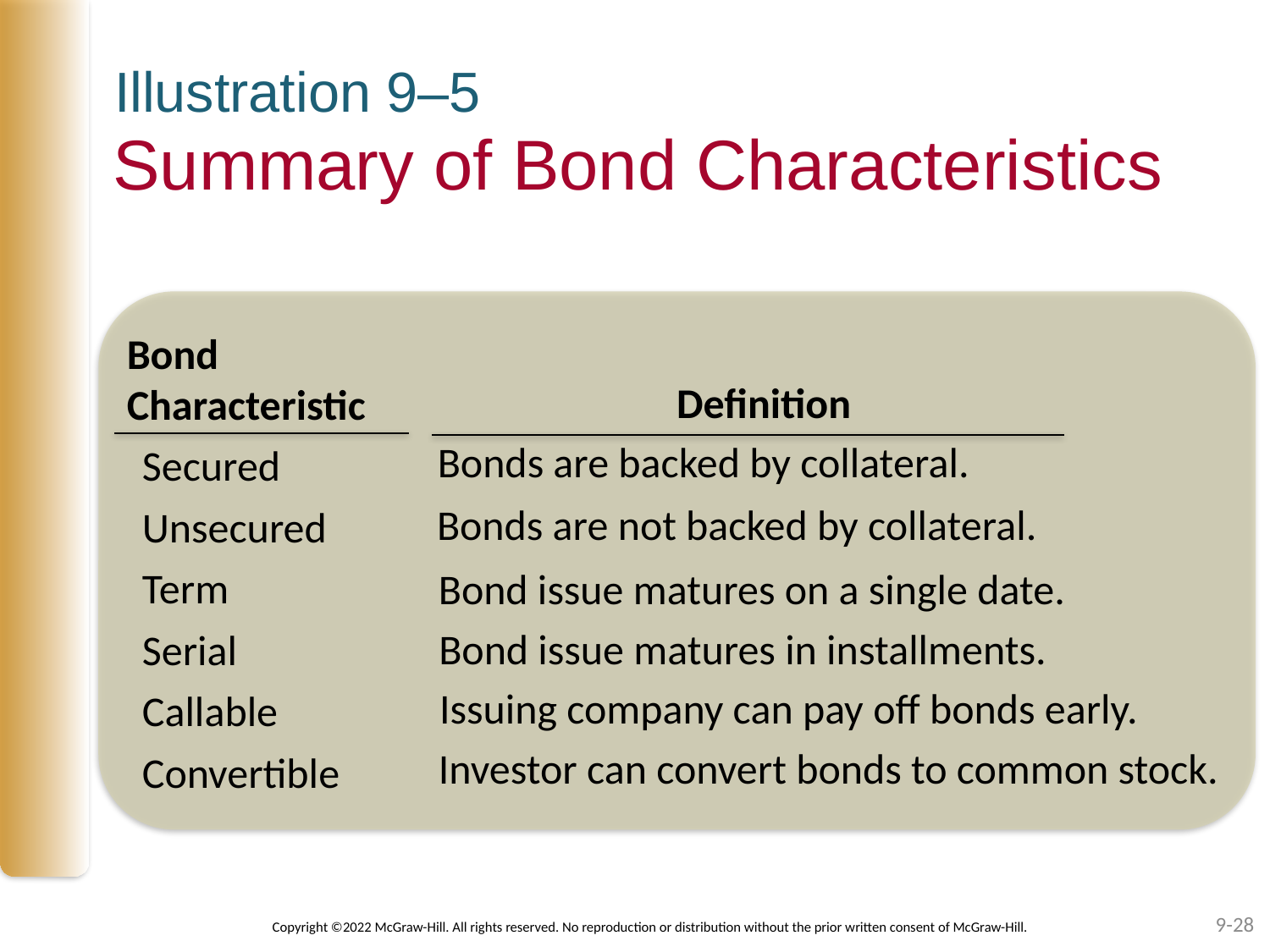

Illustration 9–5
# Summary of Bond Characteristics

Bond Characteristic
Secured
Unsecured
Term
Serial
Callable
Convertible
Definition
Bonds are backed by collateral.
Bonds are not backed by collateral.
Bond issue matures on a single date.
Bond issue matures in installments.
Issuing company can pay off bonds early.
Investor can convert bonds to common stock.
9-28
Copyright ©2022 McGraw-Hill. All rights reserved. No reproduction or distribution without the prior written consent of McGraw-Hill.